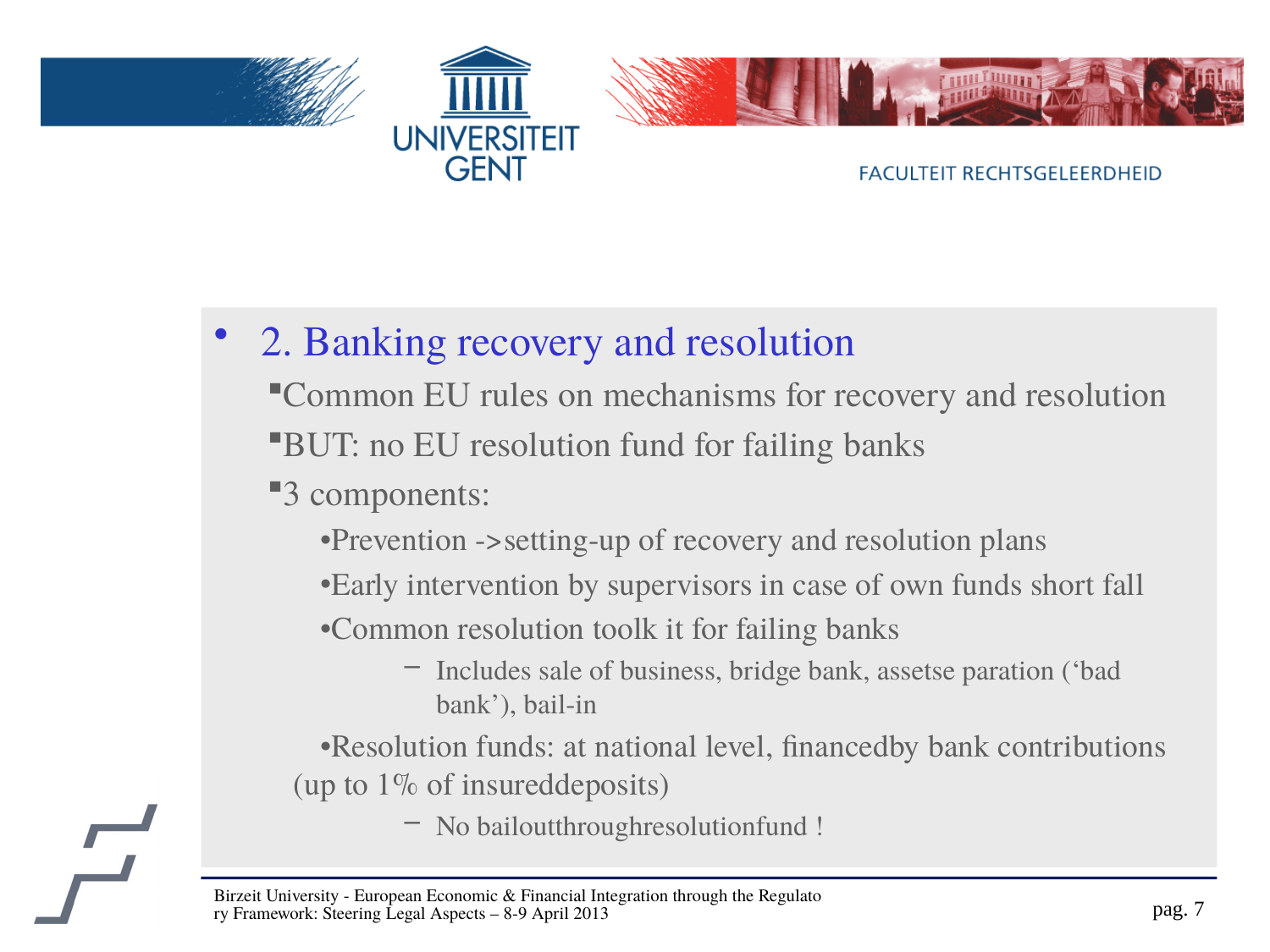

#
2. Banking recovery and resolution
Common EU rules on mechanisms for recovery and resolution
BUT: no EU resolution fund for failing banks
3 components:
Prevention ->setting-up of recovery and resolution plans
Early intervention by supervisors in case of own funds short fall
Common resolution toolk it for failing banks
Includes sale of business, bridge bank, assetse paration (‘bad bank’), bail-in
Resolution funds: at national level, financedby bank contributions (up to 1% of insureddeposits)
No bailoutthroughresolutionfund !
Birzeit University - European Economic & Financial Integration through the Regulatory Framework: Steering Legal Aspects – 8-9 April 2013
pag. 7